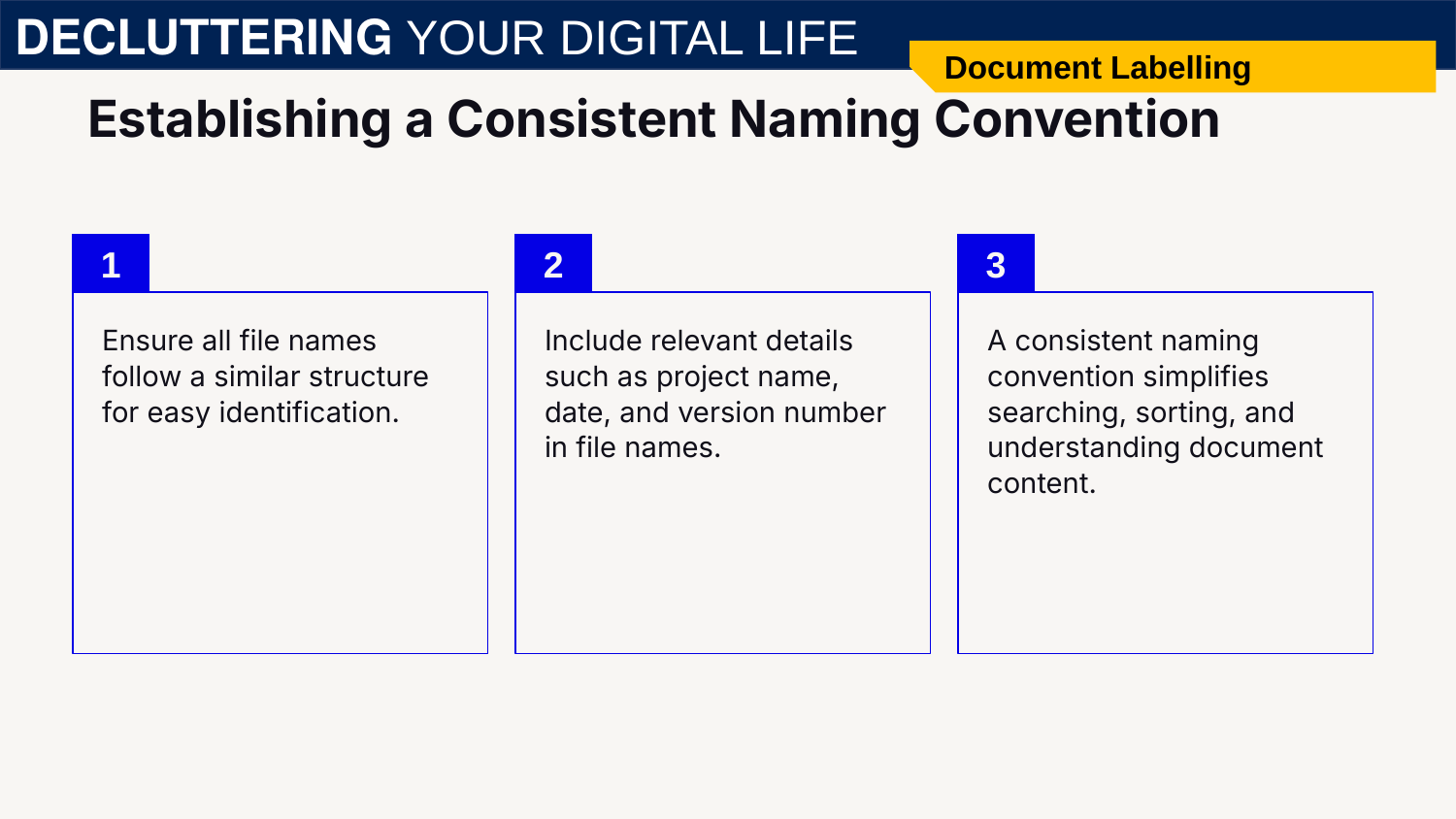

DECLUTTERING YOUR DIGITAL LIFE
Document Labelling

# Establishing a Consistent Naming Convention
1
2
3
Ensure all file names follow a similar structure for easy identification.
Include relevant details such as project name, date, and version number in file names.
A consistent naming convention simplifies searching, sorting, and understanding document content.